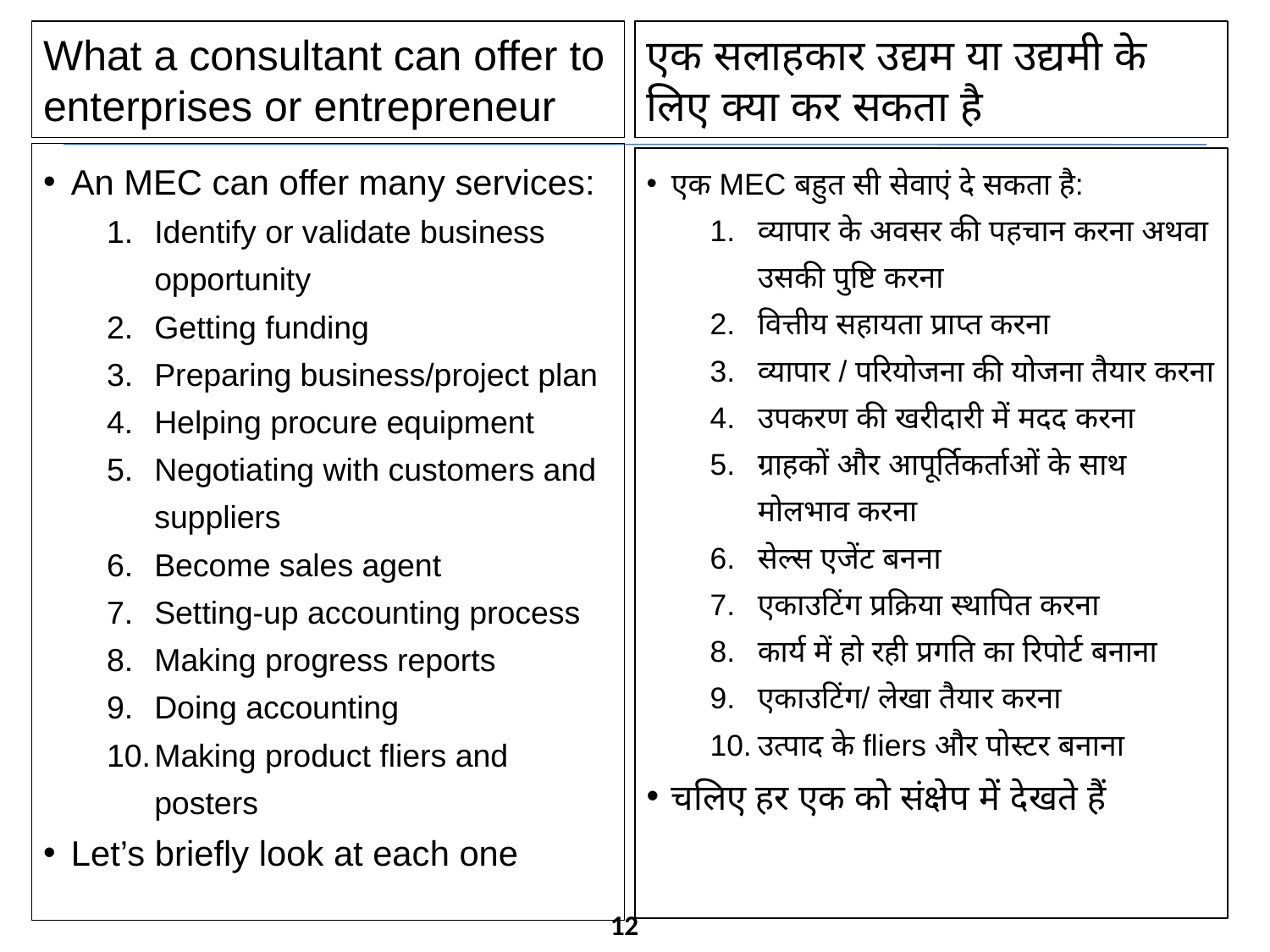

What a consultant can offer to enterprises or entrepreneur
एक सलाहकार उद्यम या उद्यमी के लिए क्या कर सकता है
An MEC can offer many services:
Identify or validate business opportunity
Getting funding
Preparing business/project plan
Helping procure equipment
Negotiating with customers and suppliers
Become sales agent
Setting-up accounting process
Making progress reports
Doing accounting
Making product fliers and posters
Let’s briefly look at each one
एक MEC बहुत सी सेवाएं दे सकता है:
व्यापार के अवसर की पहचान करना अथवा उसकी पुष्टि करना
वित्तीय सहायता प्राप्त करना
व्यापार / परियोजना की योजना तैयार करना
उपकरण की खरीदारी में मदद करना
ग्राहकों और आपूर्तिकर्ताओं के साथ मोलभाव करना
सेल्स एजेंट बनना
एकाउटिंग प्रक्रिया स्थापित करना
कार्य में हो रही प्रगति का रिपोर्ट बनाना
एकाउटिंग/ लेखा तैयार करना
उत्पाद के fliers और पोस्टर बनाना
चलिए हर एक को संक्षेप में देखते हैं

12